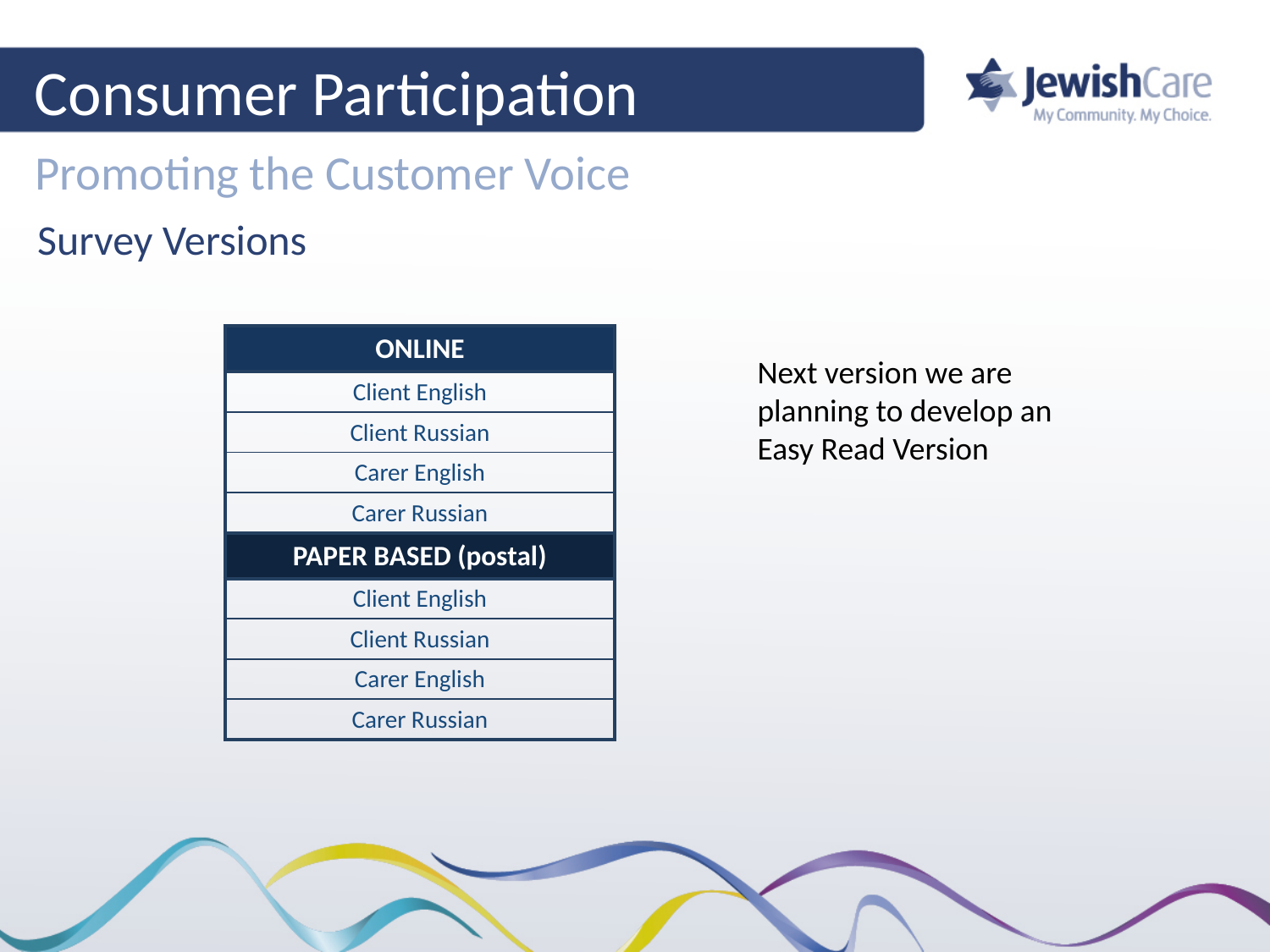

# Consumer Participation
Promoting the Customer Voice
Survey Versions
| ONLINE |
| --- |
| Client English |
| Client Russian |
| Carer English |
| Carer Russian |
| PAPER BASED (postal) |
| Client English |
| Client Russian |
| Carer English |
| Carer Russian |
Next version we are planning to develop an Easy Read Version